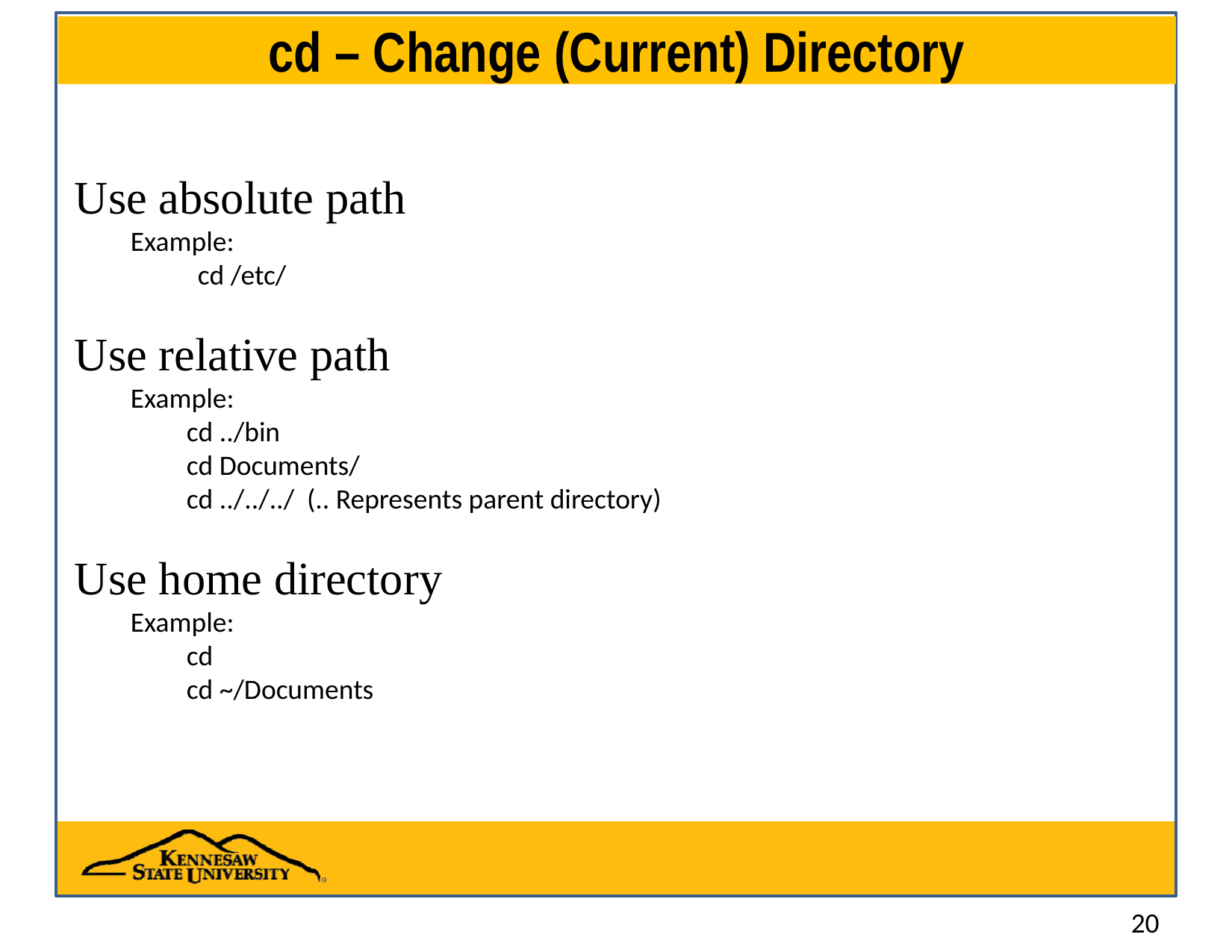

# cd – Change (Current) Directory
Use absolute path
Example:
cd /etc/

Use relative path
Example:
cd ../bin
cd Documents/
cd ../../../  (.. Represents parent directory)

Use home directory
Example:
cd
cd ~/Documents